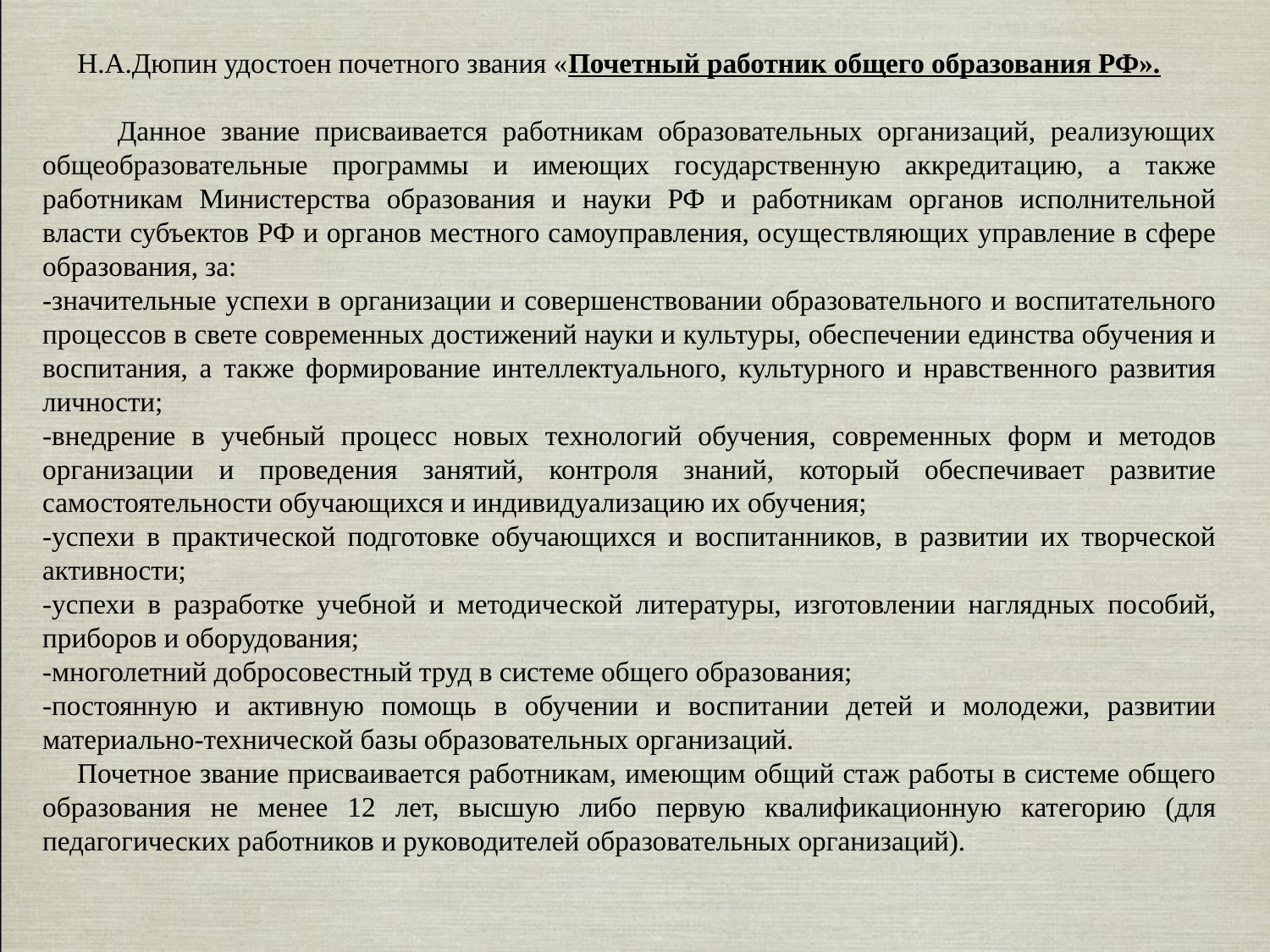

Н.А.Дюпин удостоен почетного звания «Почетный работник общего образования РФ».

     Данное звание присваивается работникам образовательных организаций, реализующих общеобразовательные программы и имеющих государственную аккредитацию, а также работникам Министерства образования и науки РФ и работникам органов исполнительной власти субъектов РФ и органов местного самоуправления, осуществляющих управление в сфере образования, за:
-значительные успехи в организации и совершенствовании образовательного и воспитательного процессов в свете современных достижений науки и культуры, обеспечении единства обучения и воспитания, а также формирование интеллектуального, культурного и нравственного развития личности;
-внедрение в учебный процесс новых технологий обучения, современных форм и методов организации и проведения занятий, контроля знаний, который обеспечивает развитие самостоятельности обучающихся и индивидуализацию их обучения;
-успехи в практической подготовке обучающихся и воспитанников, в развитии их творческой активности;
-успехи в разработке учебной и методической литературы, изготовлении наглядных пособий, приборов и оборудования;
-многолетний добросовестный труд в системе общего образования;
-постоянную и активную помощь в обучении и воспитании детей и молодежи, развитии материально-технической базы образовательных организаций.
    Почетное звание присваивается работникам, имеющим общий стаж работы в системе общего образования не менее 12 лет, высшую либо первую квалификационную категорию (для педагогических работников и руководителей образовательных организаций).